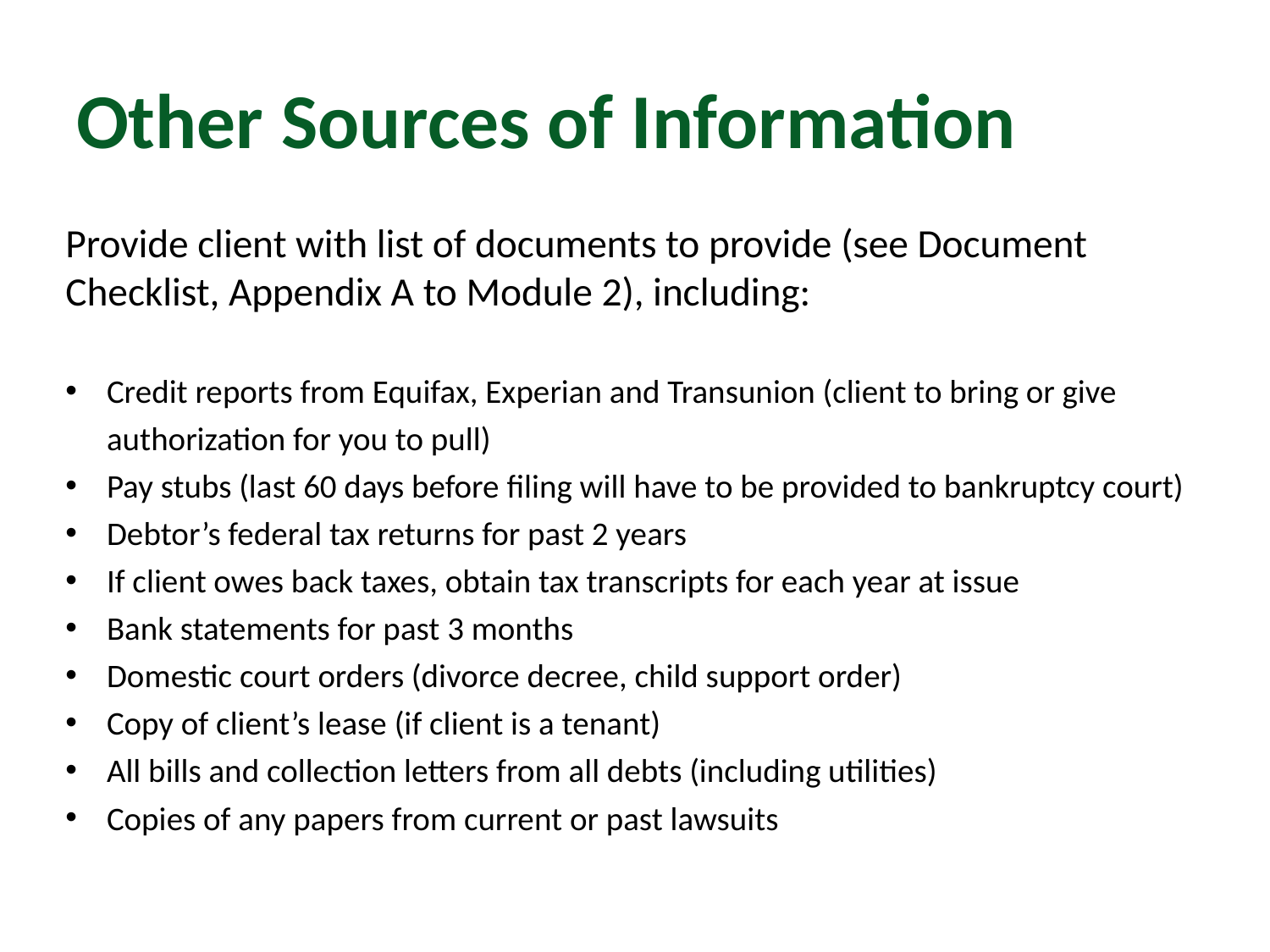

# Other Sources of Information
Provide client with list of documents to provide (see Document Checklist, Appendix A to Module 2), including:
Credit reports from Equifax, Experian and Transunion (client to bring or give authorization for you to pull)
Pay stubs (last 60 days before filing will have to be provided to bankruptcy court)
Debtor’s federal tax returns for past 2 years
If client owes back taxes, obtain tax transcripts for each year at issue
Bank statements for past 3 months
Domestic court orders (divorce decree, child support order)
Copy of client’s lease (if client is a tenant)
All bills and collection letters from all debts (including utilities)
Copies of any papers from current or past lawsuits